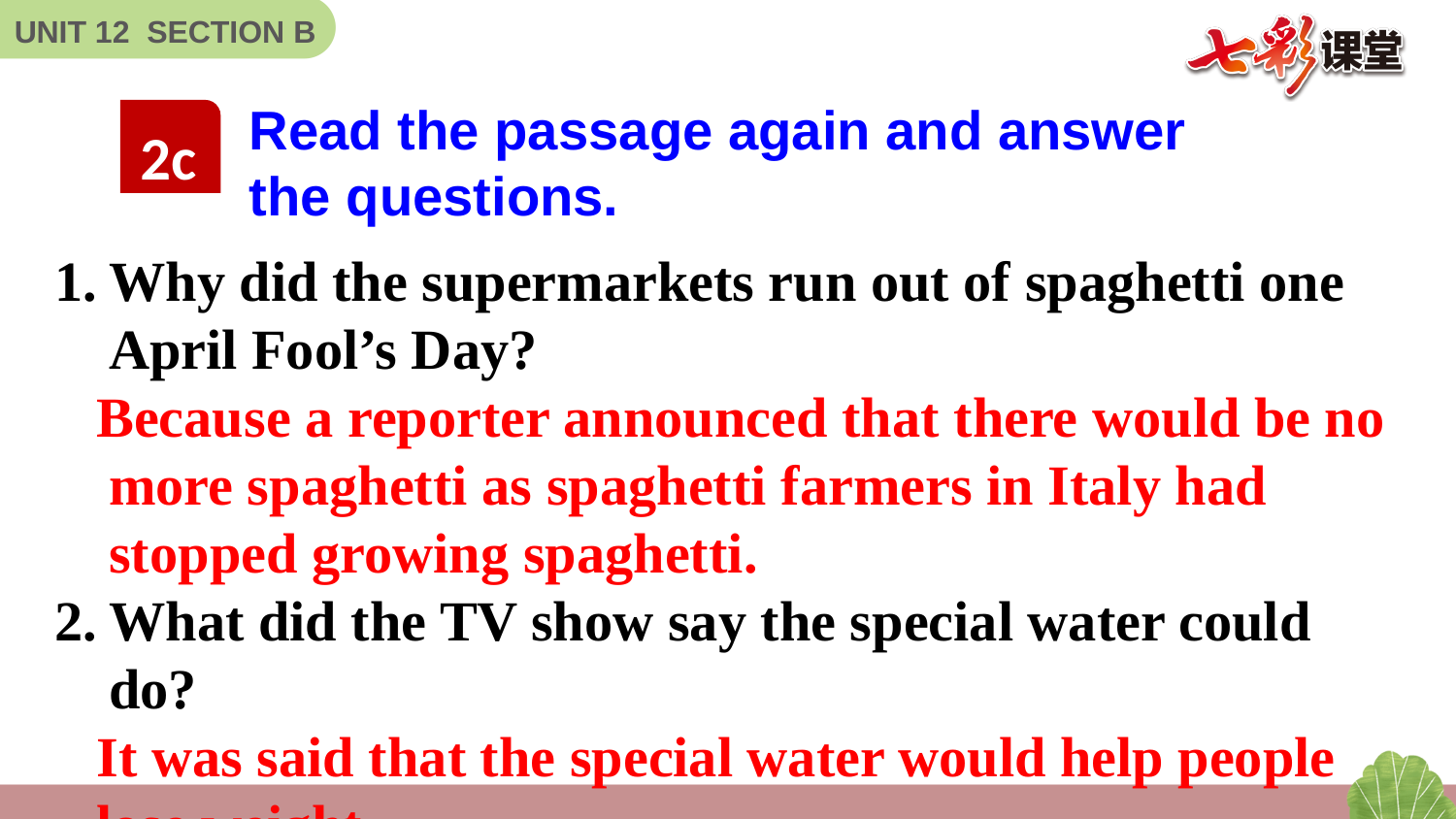

Read the passage again and answer the questions.
2c
Why did the supermarkets run out of spaghetti one April Fool’s Day?
   Because a reporter announced that there would be no more spaghetti as spaghetti farmers in Italy had stopped growing spaghetti.
What did the TV show say the special water could do?
   It was said that the special water would help people
   lose weight.